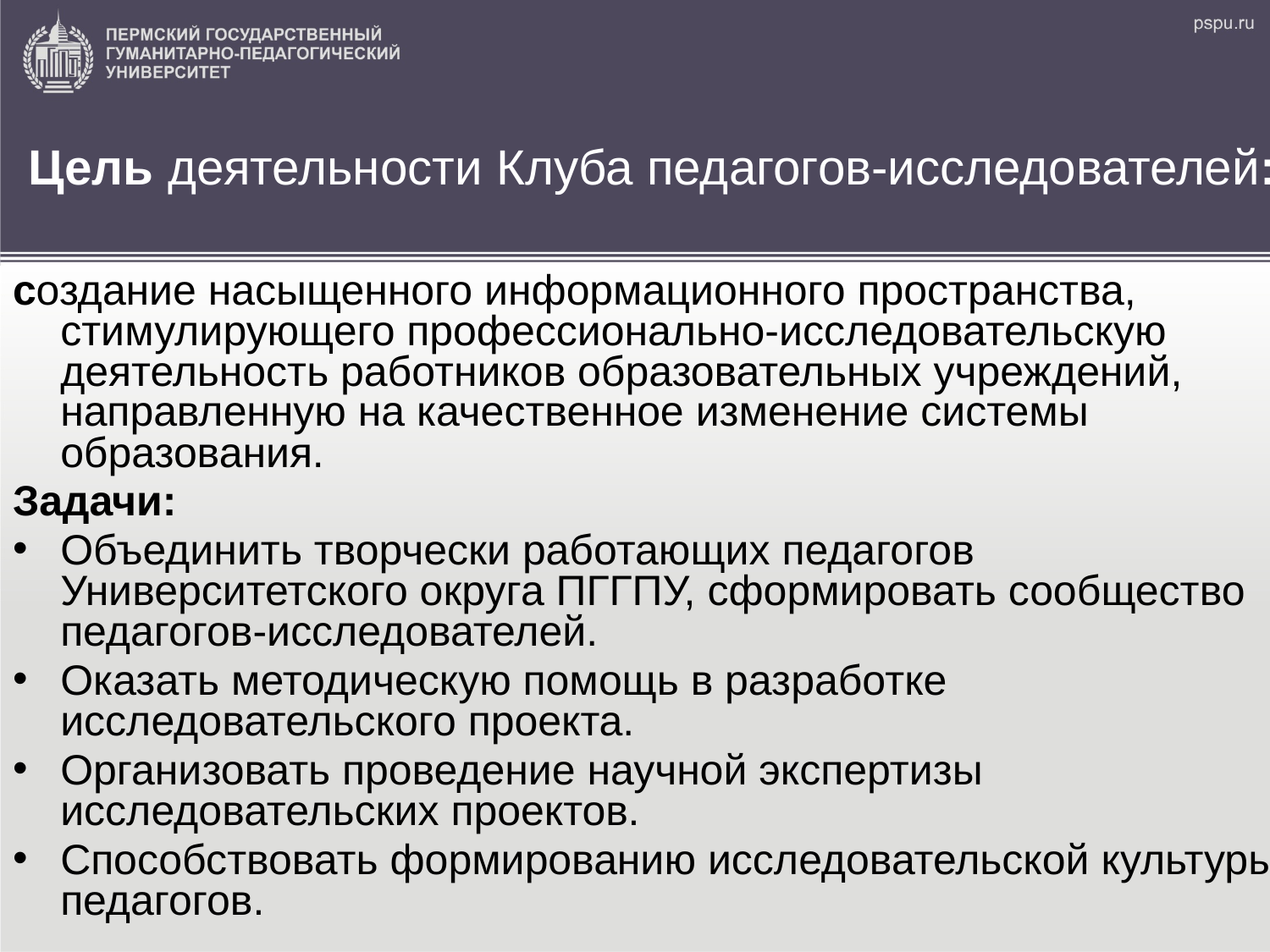

# Цель деятельности Клуба педагогов-исследователей:
создание насыщенного информационного пространства, стимулирующего профессионально-исследовательскую деятельность работников образовательных учреждений, направленную на качественное изменение системы образования.
Задачи:
Объединить творчески работающих педагогов Университетского округа ПГГПУ, сформировать сообщество педагогов-исследователей.
Оказать методическую помощь в разработке исследовательского проекта.
Организовать проведение научной экспертизы исследовательских проектов.
Способствовать формированию исследовательской культуры педагогов.